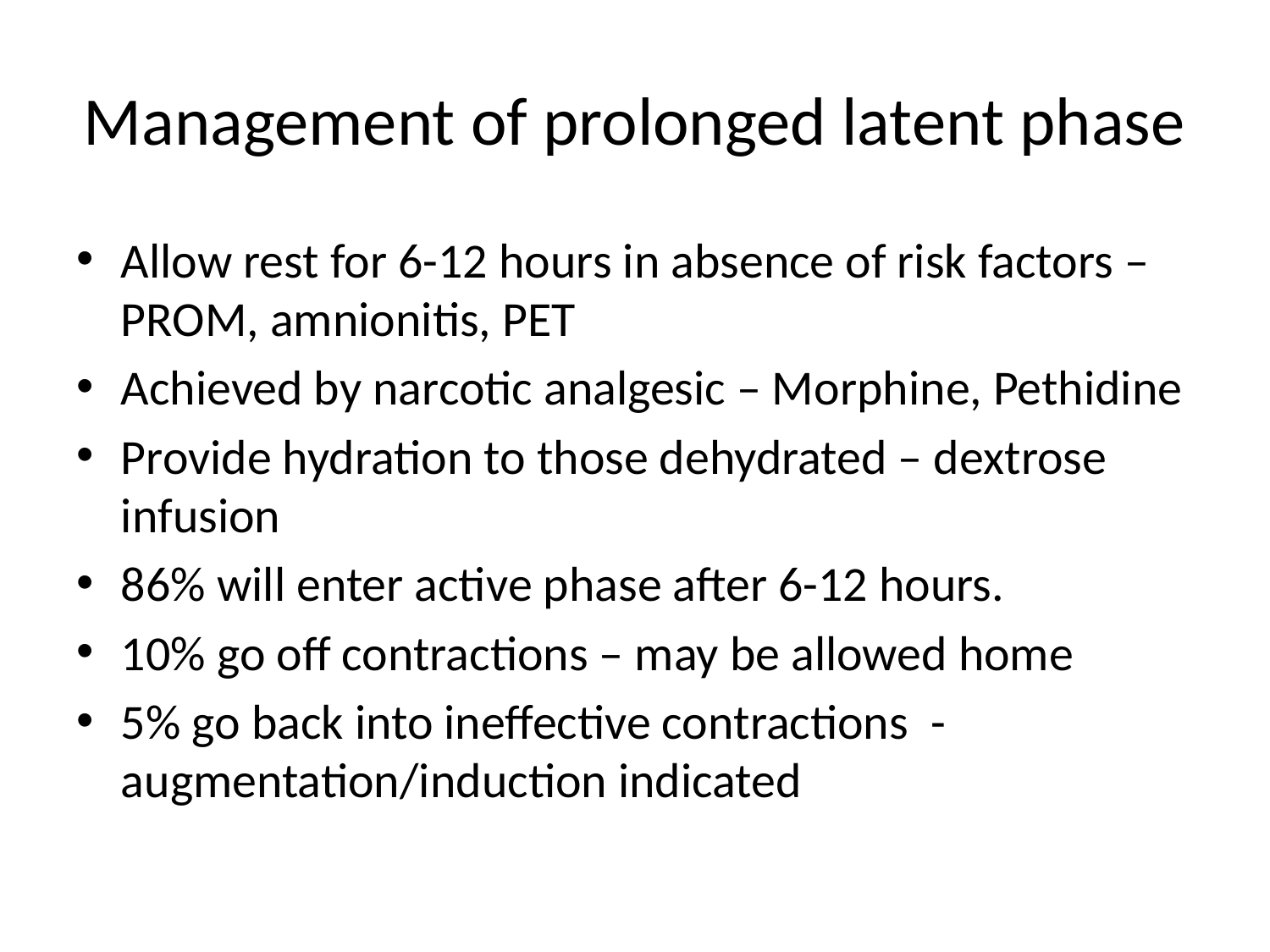

# Management of prolonged latent phase
Allow rest for 6-12 hours in absence of risk factors – PROM, amnionitis, PET
Achieved by narcotic analgesic – Morphine, Pethidine
Provide hydration to those dehydrated – dextrose infusion
86% will enter active phase after 6-12 hours.
10% go off contractions – may be allowed home
5% go back into ineffective contractions  - augmentation/induction indicated